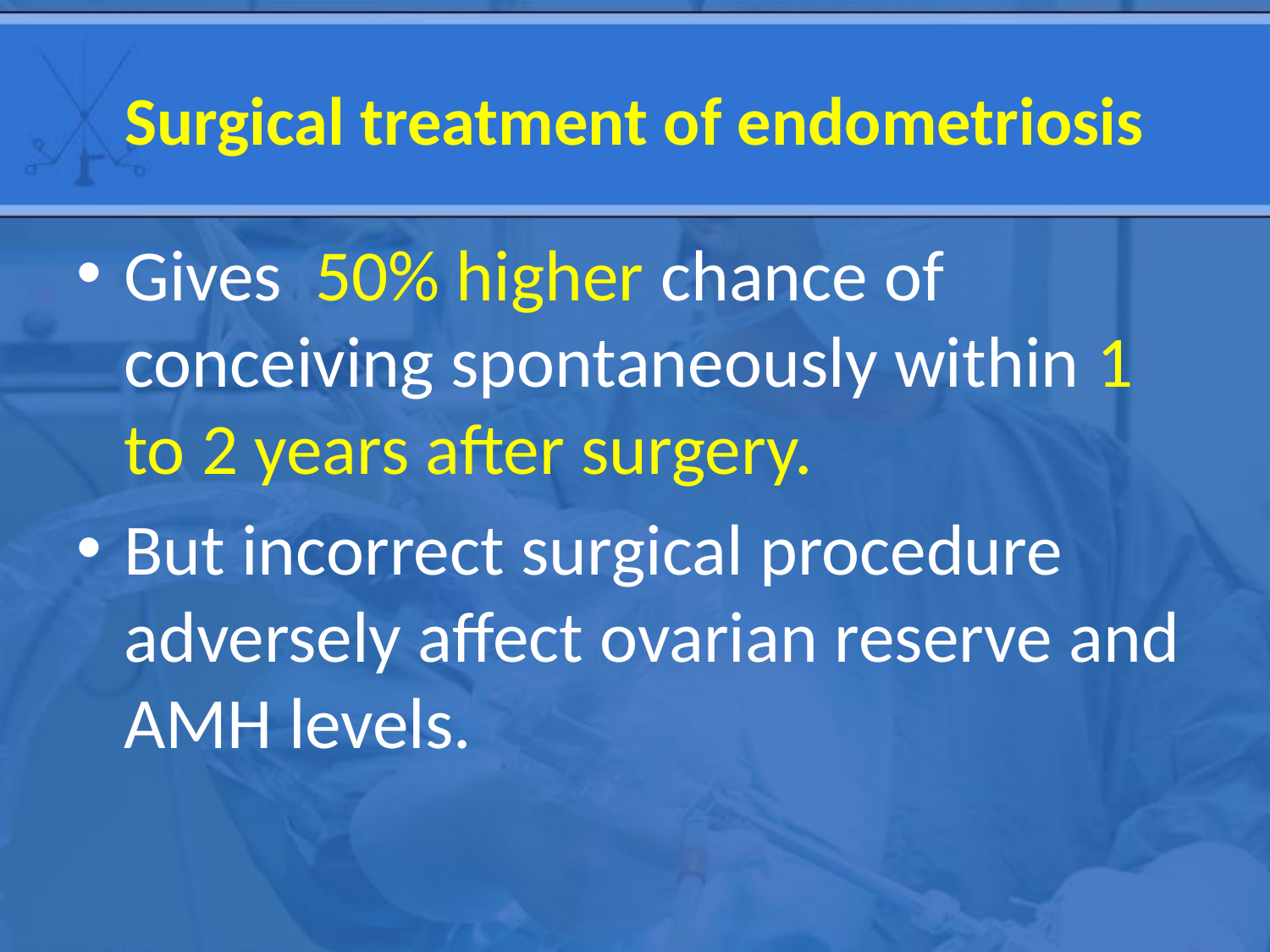

# Surgical treatment of endometriosis
Gives  50% higher chance of conceiving spontaneously within 1 to 2 years after surgery.
But incorrect surgical procedure adversely affect ovarian reserve and AMH levels.